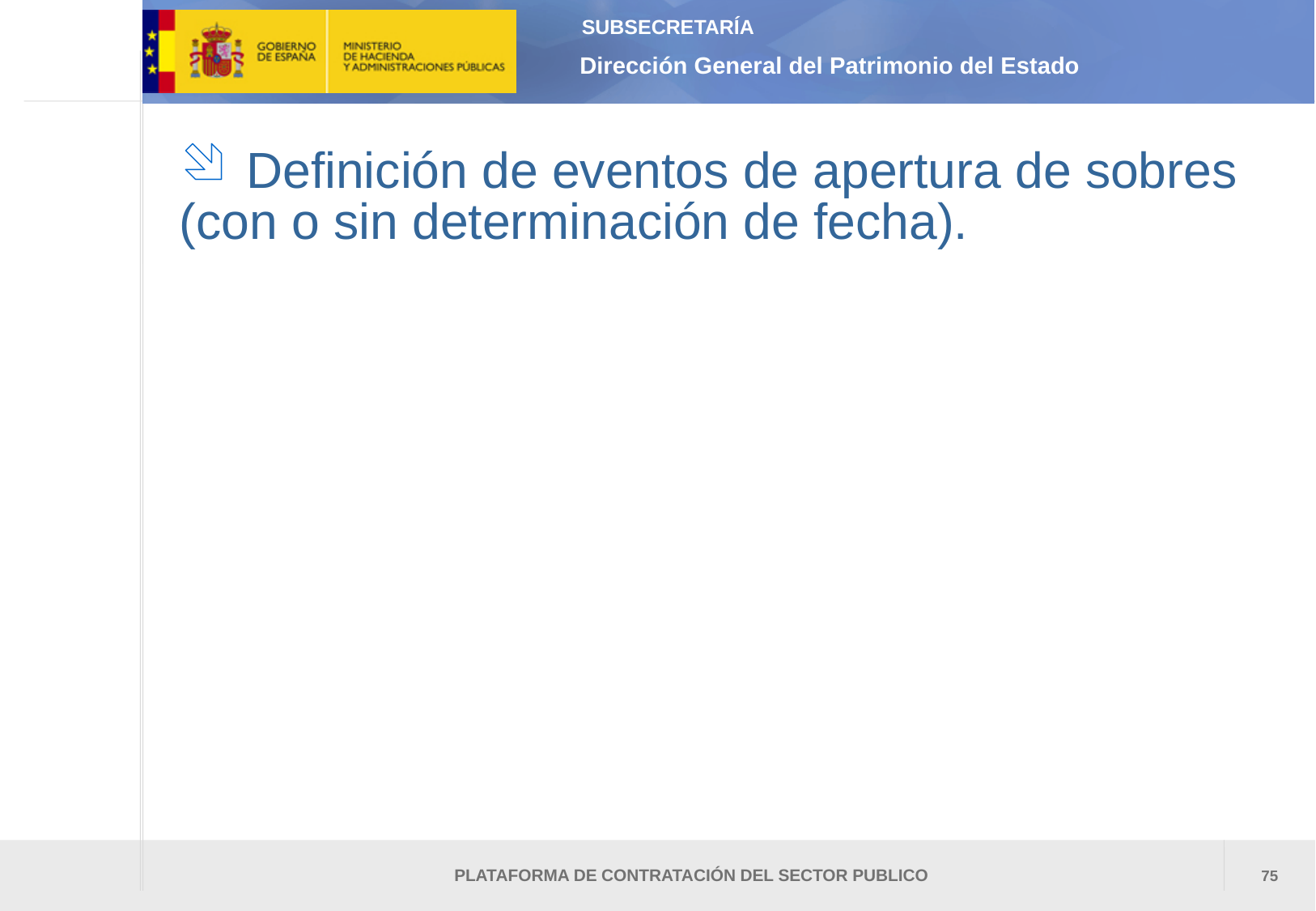

Definición de eventos de apertura de sobres (con o sin determinación de fecha).